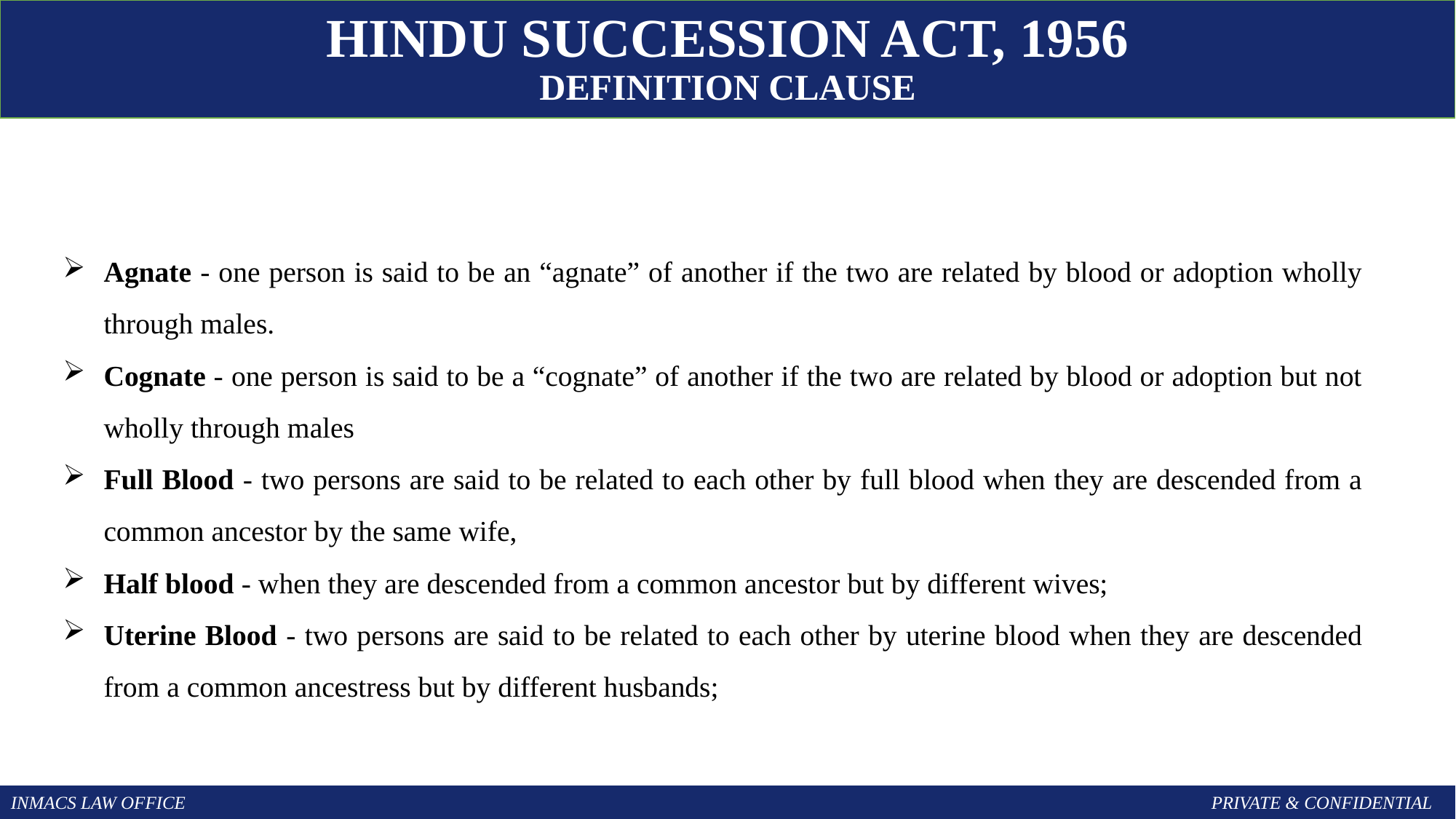

Hindu Succession Act, 1956
Definition Clause
Agnate - one person is said to be an “agnate” of another if the two are related by blood or adoption wholly through males.
Cognate - one person is said to be a “cognate” of another if the two are related by blood or adoption but not wholly through males
Full Blood - two persons are said to be related to each other by full blood when they are descended from a common ancestor by the same wife,
Half blood - when they are descended from a common ancestor but by different wives;
Uterine Blood - two persons are said to be related to each other by uterine blood when they are descended from a common ancestress but by different husbands;
INMACS LAW OFFICE										PRIVATE & CONFIDENTIAL